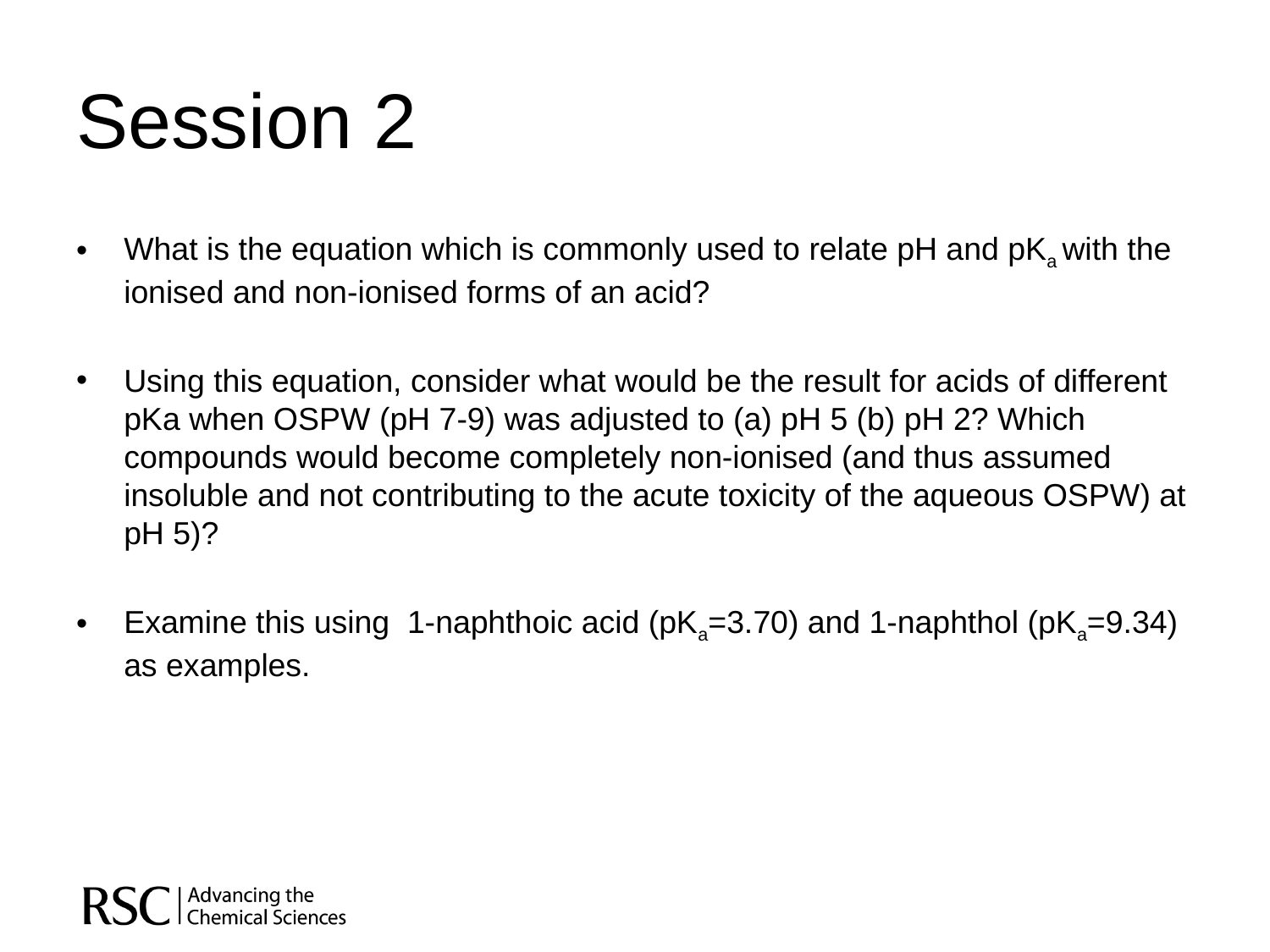

# Session 2
What is the equation which is commonly used to relate pH and pKa with the ionised and non-ionised forms of an acid?

Using this equation, consider what would be the result for acids of different pKa when OSPW (pH 7-9) was adjusted to (a) pH 5 (b) pH 2? Which compounds would become completely non-ionised (and thus assumed insoluble and not contributing to the acute toxicity of the aqueous OSPW) at pH 5)?

Examine this using  1-naphthoic acid (pKa=3.70) and 1-naphthol (pKa=9.34) as examples.